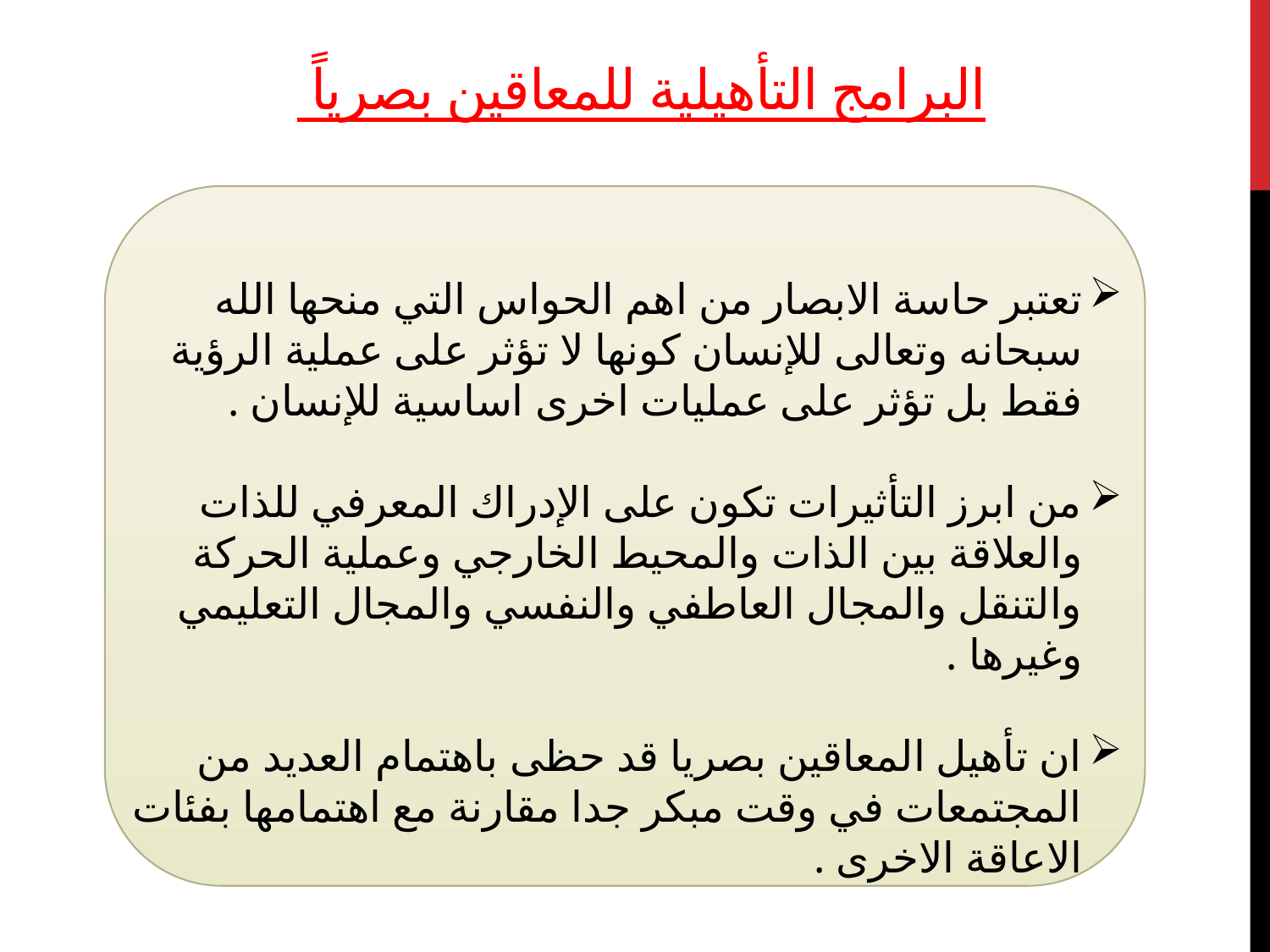

# البرامج التأهيلية للمعاقين بصرياً

تعتبر حاسة الابصار من اهم الحواس التي منحها الله سبحانه وتعالى للإنسان كونها لا تؤثر على عملية الرؤية فقط بل تؤثر على عمليات اخرى اساسية للإنسان .

من ابرز التأثيرات تكون على الإدراك المعرفي للذات والعلاقة بين الذات والمحيط الخارجي وعملية الحركة والتنقل والمجال العاطفي والنفسي والمجال التعليمي وغيرها .

ان تأهيل المعاقين بصريا قد حظى باهتمام العديد من المجتمعات في وقت مبكر جدا مقارنة مع اهتمامها بفئات الاعاقة الاخرى .